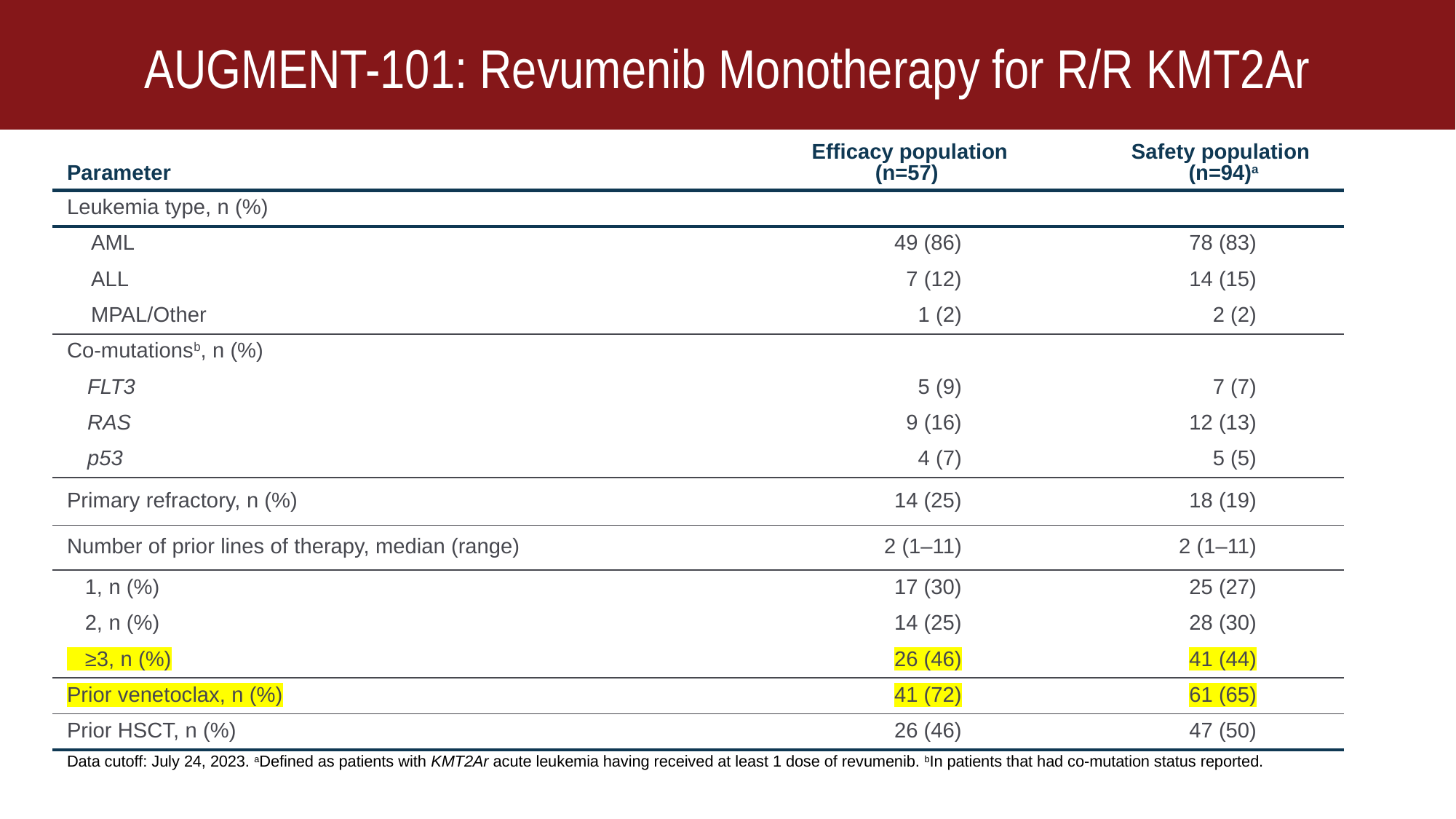

AUGMENT-101: Revumenib Monotherapy for R/R KMT2Ar
| Parameter | Efficacy population (n=57) | Safety population (n=94)a |
| --- | --- | --- |
| Leukemia type, n (%) |  |  |
| AML | 49 (86) | 78 (83) |
| ALL | 7 (12) | 14 (15) |
| MPAL/Other | 1 (2) | 2 (2) |
| Co-mutationsb, n (%) |  |  |
| FLT3 | 5 (9) | 7 (7) |
| RAS | 9 (16) | 12 (13) |
| p53 | 4 (7) | 5 (5) |
| Primary refractory, n (%) | 14 (25) | 18 (19) |
| Number of prior lines of therapy, median (range) | 2 (1–11) | 2 (1–11) |
| 1, n (%) | 17 (30) | 25 (27) |
| 2, n (%) | 14 (25) | 28 (30) |
| ≥3, n (%) | 26 (46) | 41 (44) |
| Prior venetoclax, n (%) | 41 (72) | 61 (65) |
| Prior HSCT, n (%) | 26 (46) | 47 (50) |
| Data cutoff: July 24, 2023. aDefined as patients with KMT2Ar acute leukemia having received at least 1 dose of revumenib. bIn patients that had co-mutation status reported. |  |  |